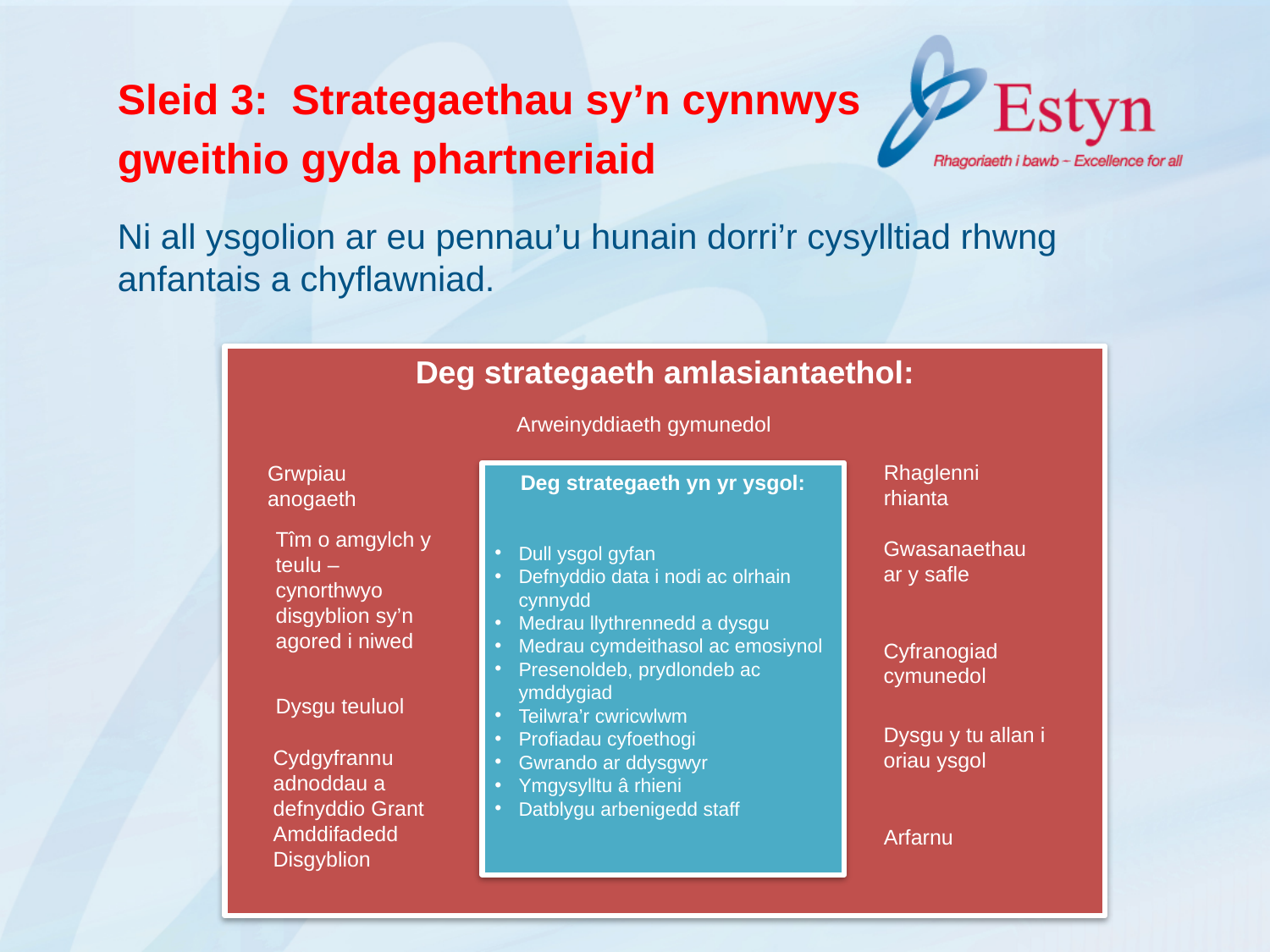

Sleid 3:  Strategaethau sy’n cynnwys
gweithio gyda phartneriaid

Ni all ysgolion ar eu pennau’u hunain dorri’r cysylltiad rhwng anfantais a chyflawniad.

Deg strategaeth amlasiantaethol:

Arweinyddiaeth gymunedol

Rhaglenni rhianta

Grwpiau anogaeth
Deg strategaeth yn yr ysgol:

Dull ysgol gyfan
Defnyddio data i nodi ac olrhain cynnydd
Medrau llythrennedd a dysgu
Medrau cymdeithasol ac emosiynol
Presenoldeb, prydlondeb ac ymddygiad
Teilwra’r cwricwlwm
Profiadau cyfoethogi
Gwrando ar ddysgwyr
Ymgysylltu â rhieni
Datblygu arbenigedd staff
Tîm o amgylch y teulu – cynorthwyo disgyblion sy’n agored i niwed
Gwasanaethau ar y safle

Cyfranogiad cymunedol

Dysgu teuluol
Dysgu y tu allan i oriau ysgol
Cydgyfrannu adnoddau a defnyddio Grant Amddifadedd Disgyblion
Arfarnu